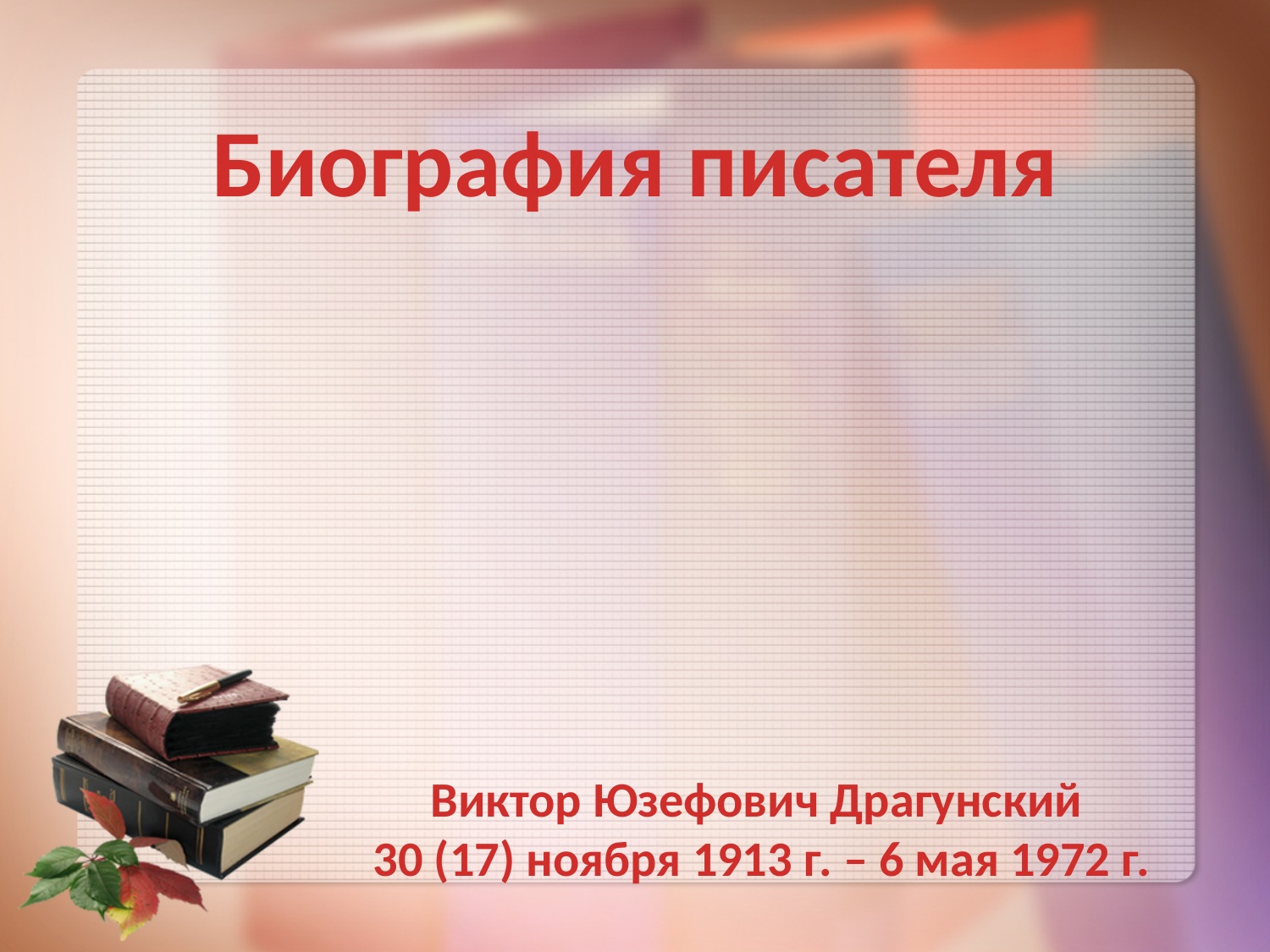

Биография писателя
Виктор Юзефович Драгунский
30 (17) ноября 1913 г. – 6 мая 1972 г.